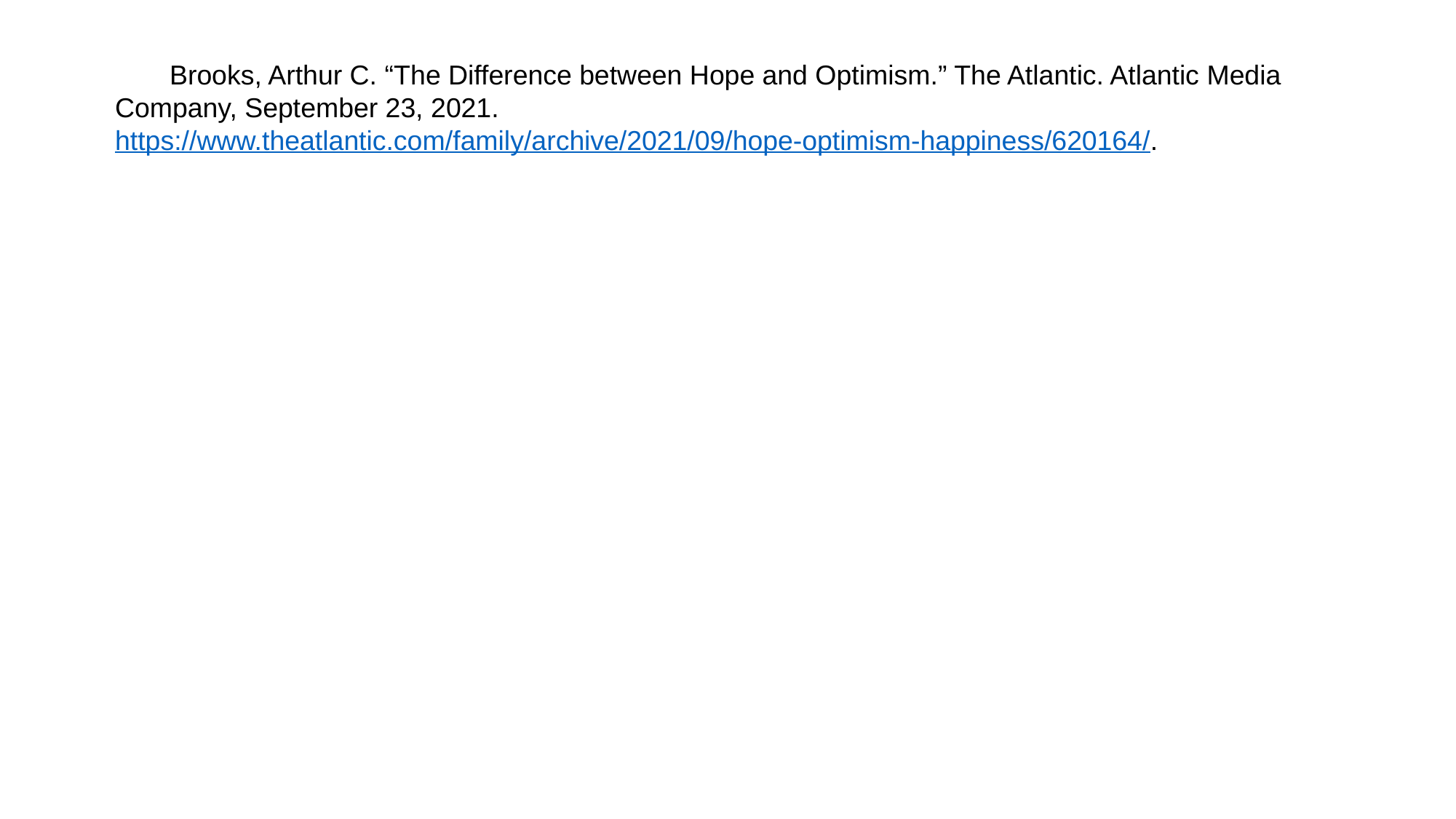

Brooks, Arthur C. “The Difference between Hope and Optimism.” The Atlantic. Atlantic Media Company, September 23, 2021. https://www.theatlantic.com/family/archive/2021/09/hope-optimism-happiness/620164/.